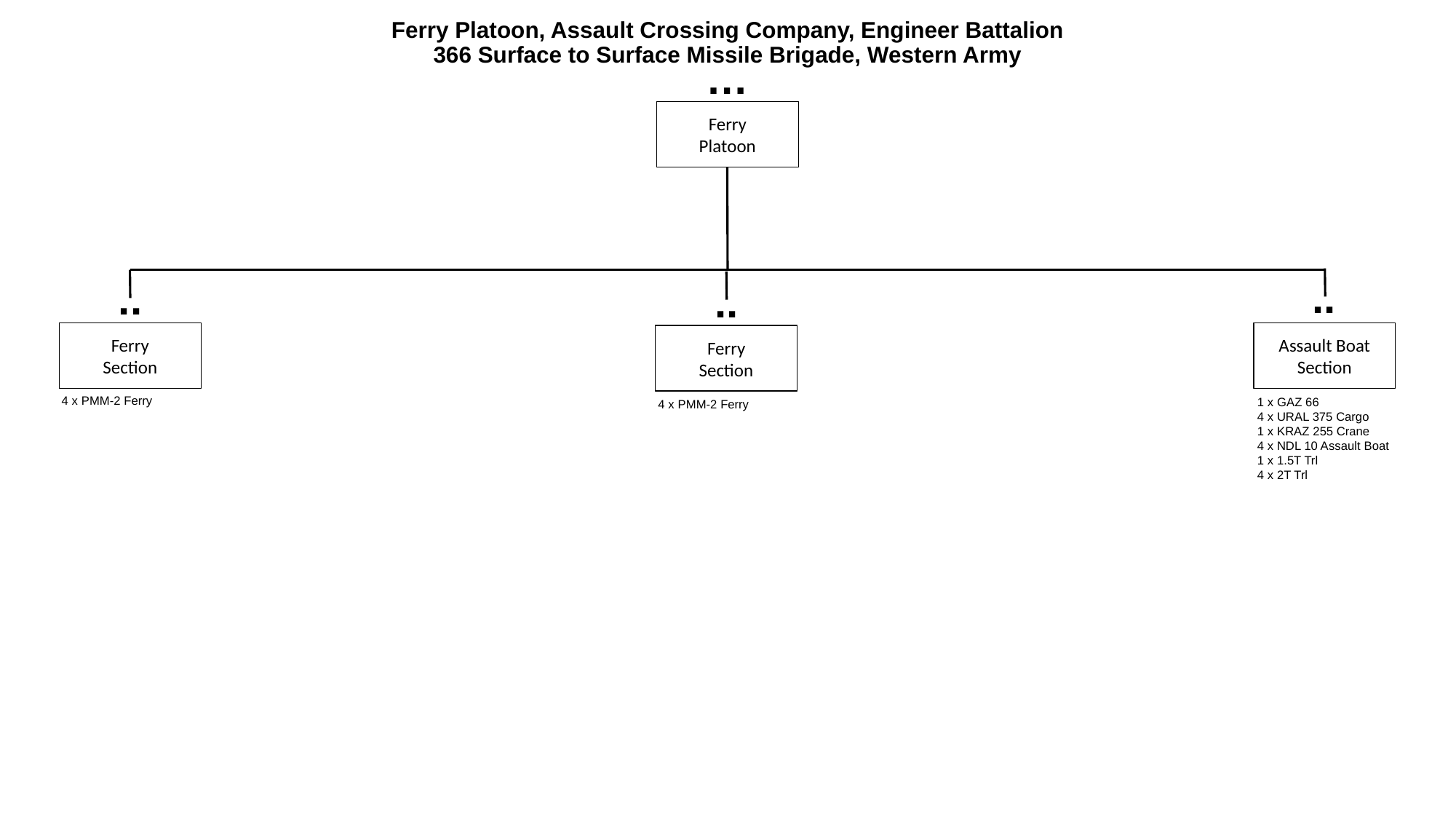

# Ferry Platoon, Assault Crossing Company, Engineer Battalion 366 Surface to Surface Missile Brigade, Western Army
…
Ferry
Platoon
..
..
..
Ferry
Section
Assault Boat
Section
Ferry
Section
4 x PMM-2 Ferry
1 x GAZ 66
4 x URAL 375 Cargo
1 x KRAZ 255 Crane
4 x NDL 10 Assault Boat
1 x 1.5T Trl
4 x 2T Trl
4 x PMM-2 Ferry